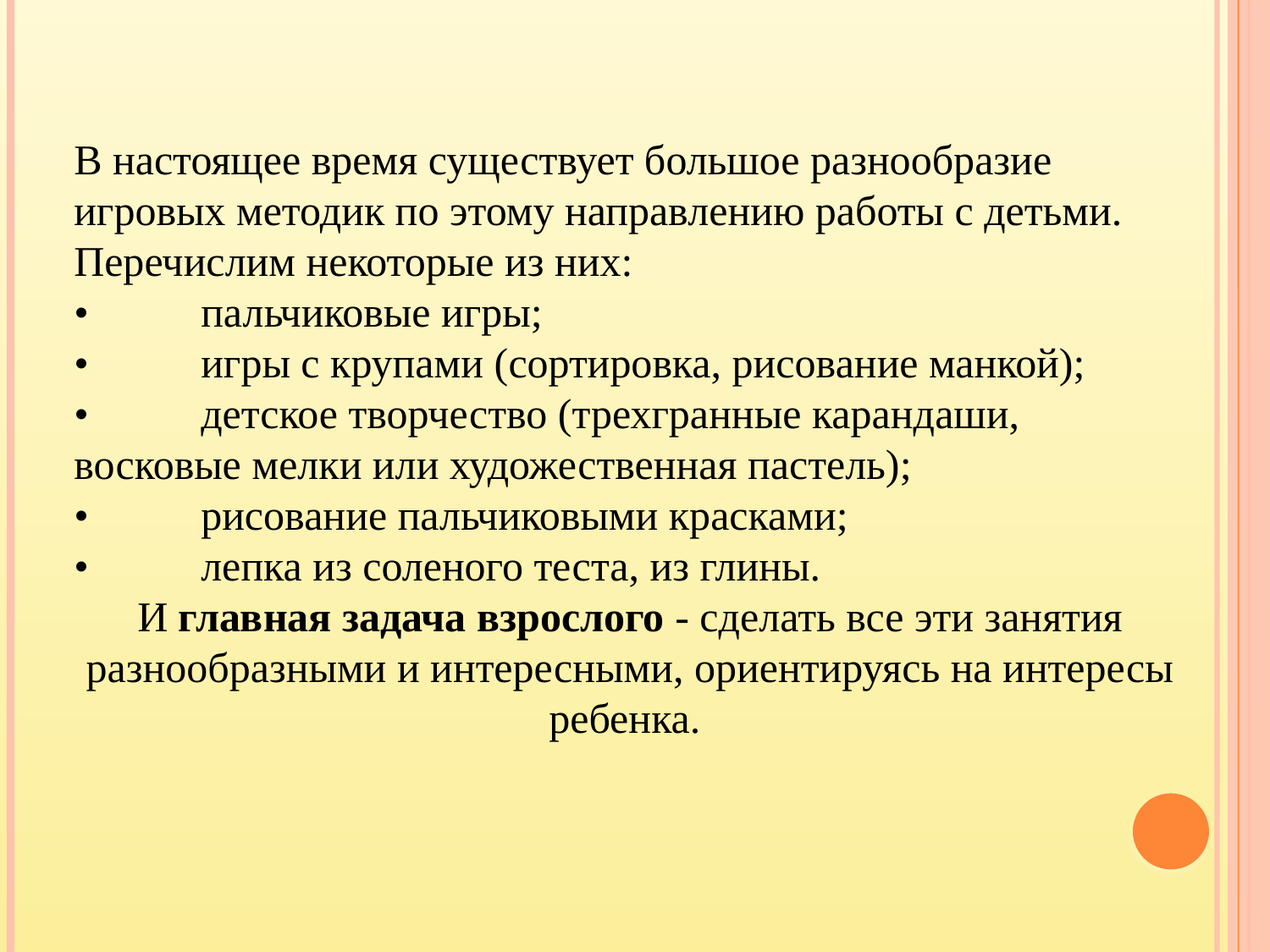

В настоящее время существует большое разнообразие игровых методик по этому направлению работы с детьми. Перечислим некоторые из них:
•	пальчиковые игры;
•	игры с крупами (сортировка, рисование манкой);
•	детское творчество (трехгранные карандаши, восковые мелки или художественная пастель);
•	рисование пальчиковыми красками;
•	лепка из соленого теста, из глины.
И главная задача взрослого - сделать все эти занятия разнообразными и интересными, ориентируясь на интересы ребенка.